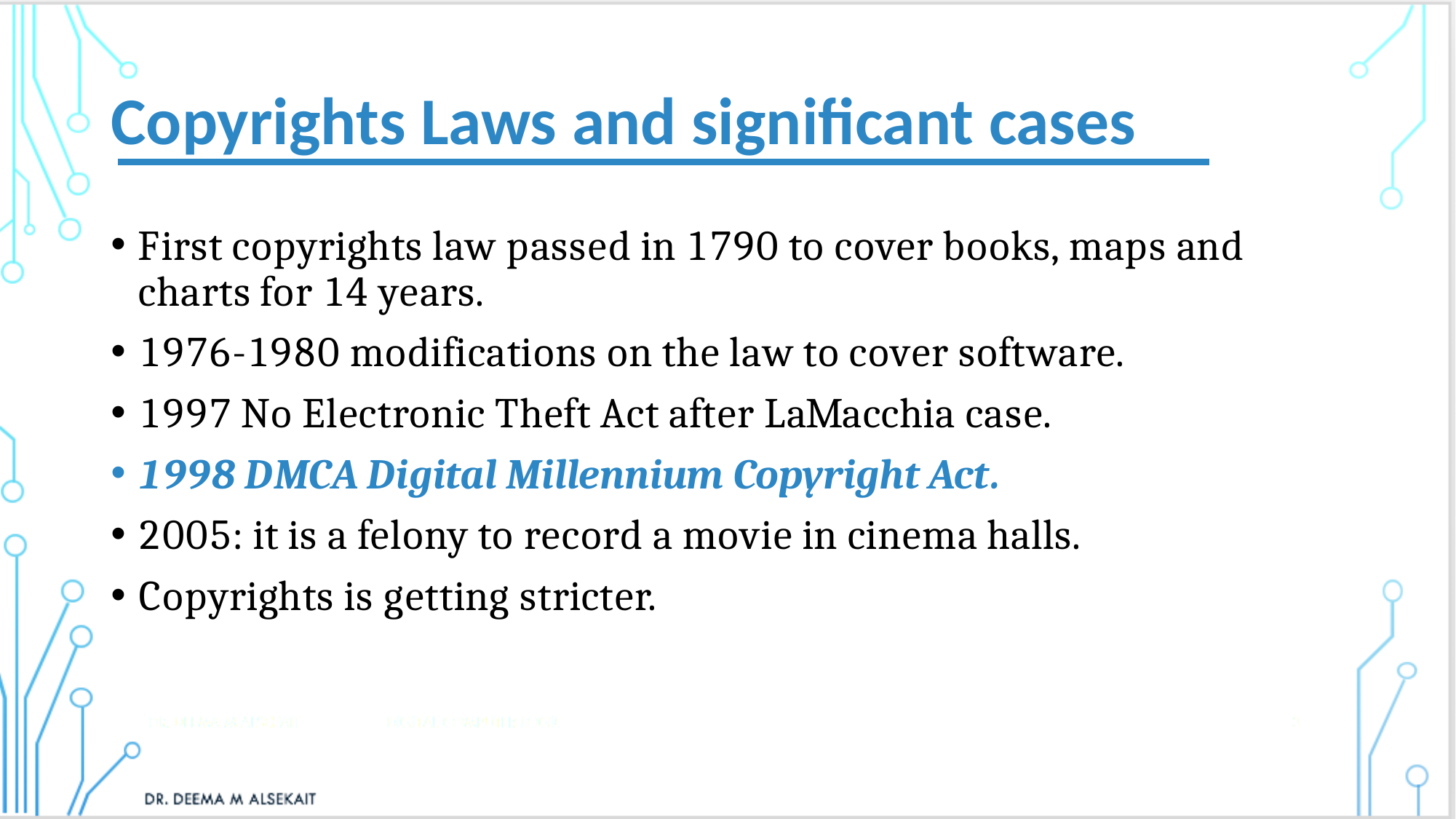

# Copyrights Laws and significant cases
First copyrights law passed in 1790 to cover books, maps and charts for 14 years.
1976-1980 modifications on the law to cover software.
1997 No Electronic Theft Act after LaMacchia case.
1998 DMCA Digital Millennium Copyright Act.
2005: it is a felony to record a movie in cinema halls.
Copyrights is getting stricter.